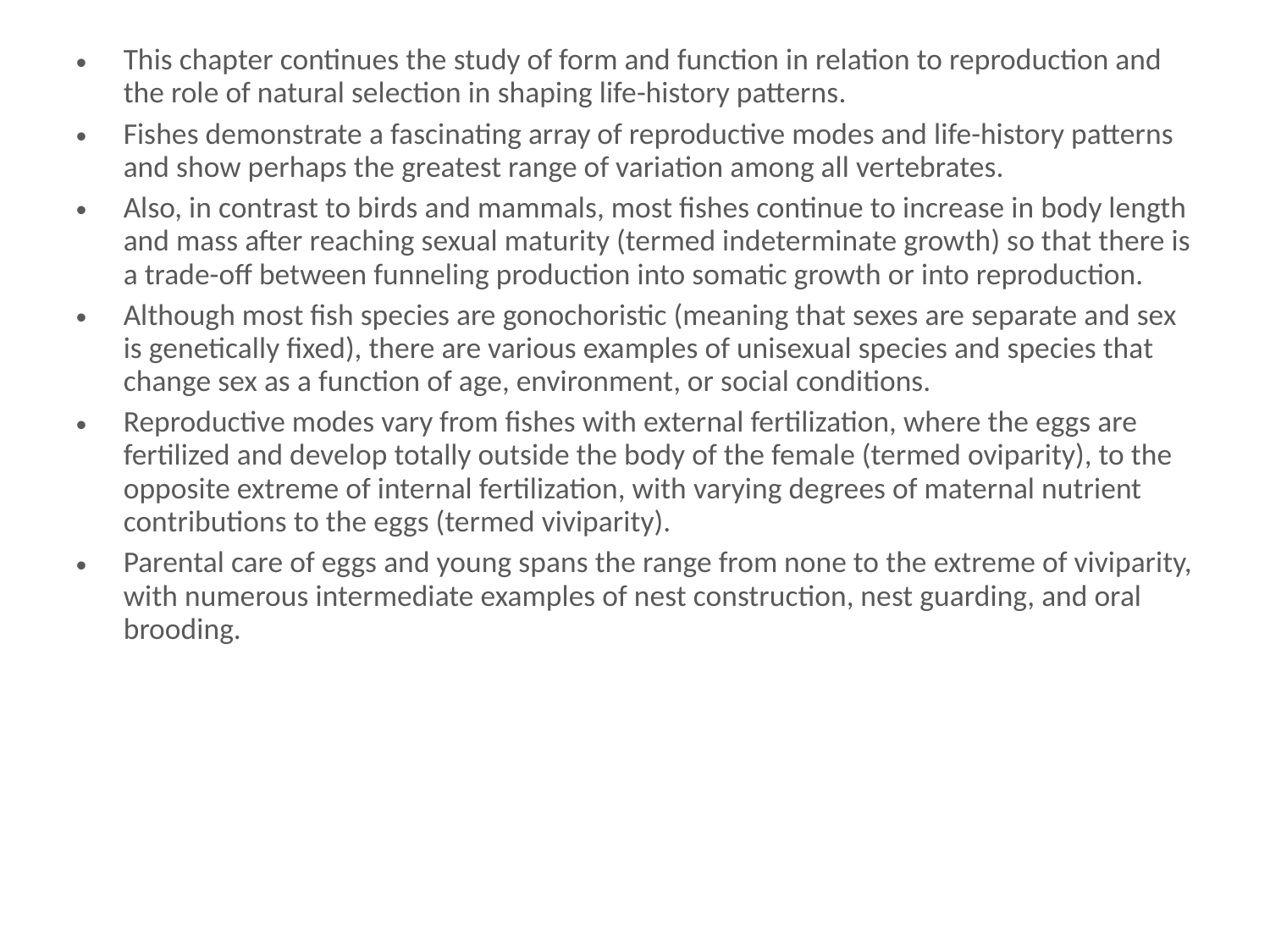

# This chapter continues the study of form and function in relation to reproduc...
This chapter continues the study of form and function in relation to reproduction and the role of natural selection in shaping life-history patterns.
Fishes demonstrate a fascinating array of reproductive modes and life-history patterns and show perhaps the greatest range of variation among all vertebrates.
Also, in contrast to birds and mammals, most fishes continue to increase in body length and mass after reaching sexual maturity (termed indeterminate growth) so that there is a trade-off between funneling production into somatic growth or into reproduction.
Although most fish species are gonochoristic (meaning that sexes are separate and sex is genetically fixed), there are various examples of unisexual species and species that change sex as a function of age, environment, or social conditions.
Reproductive modes vary from fishes with external fertilization, where the eggs are fertilized and develop totally outside the body of the female (termed oviparity), to the opposite extreme of internal fertilization, with varying degrees of maternal nutrient contributions to the eggs (termed viviparity).
Parental care of eggs and young spans the range from none to the extreme of viviparity, with numerous intermediate examples of nest construction, nest guarding, and oral brooding.